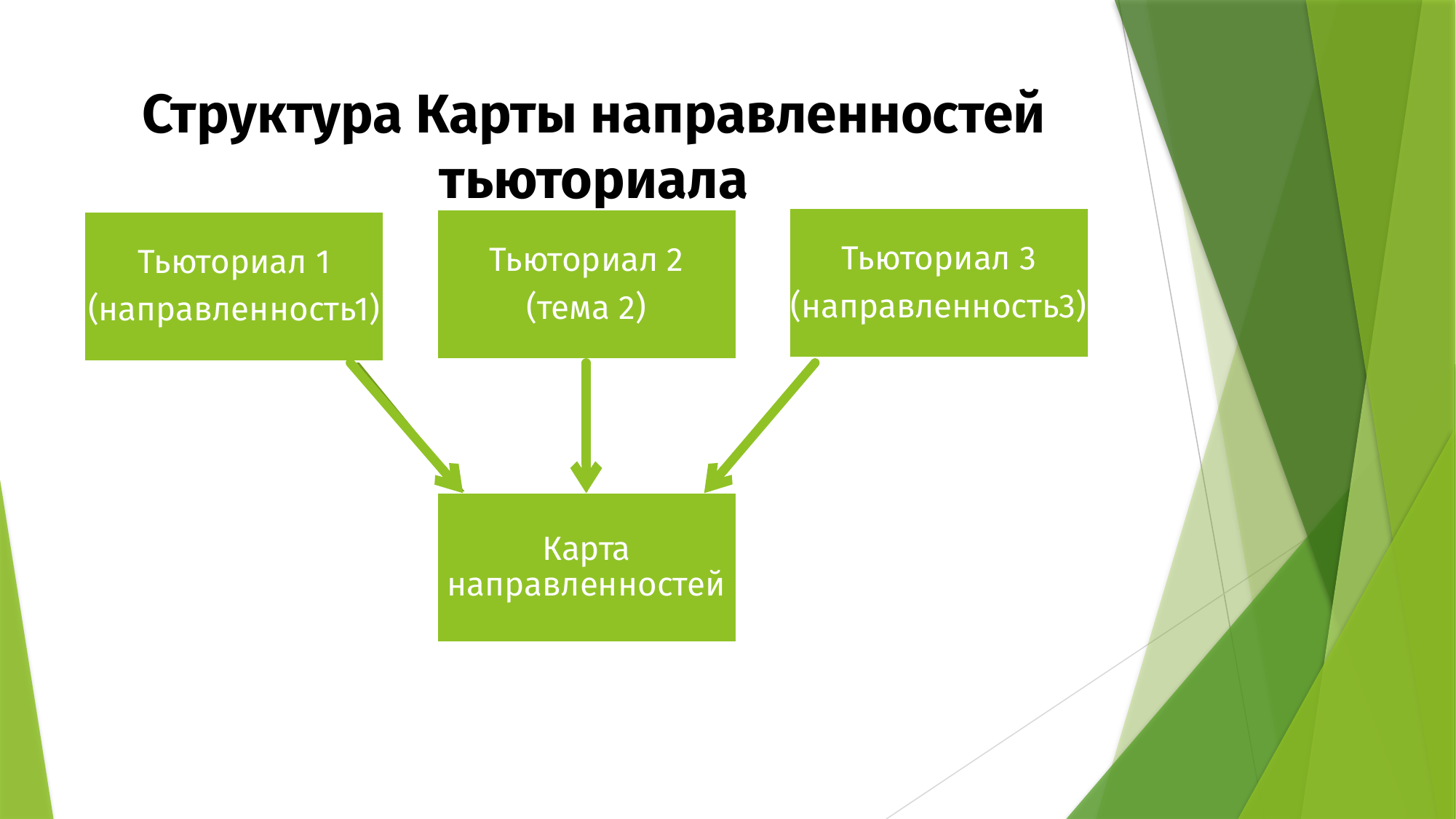

# Структура Карты направленностей тьюториала
Карта направленностей
Тьюториал 1
(направленность1)
Тьюториал 2
(тема 2)
Тьюториал 3
(направленность3)